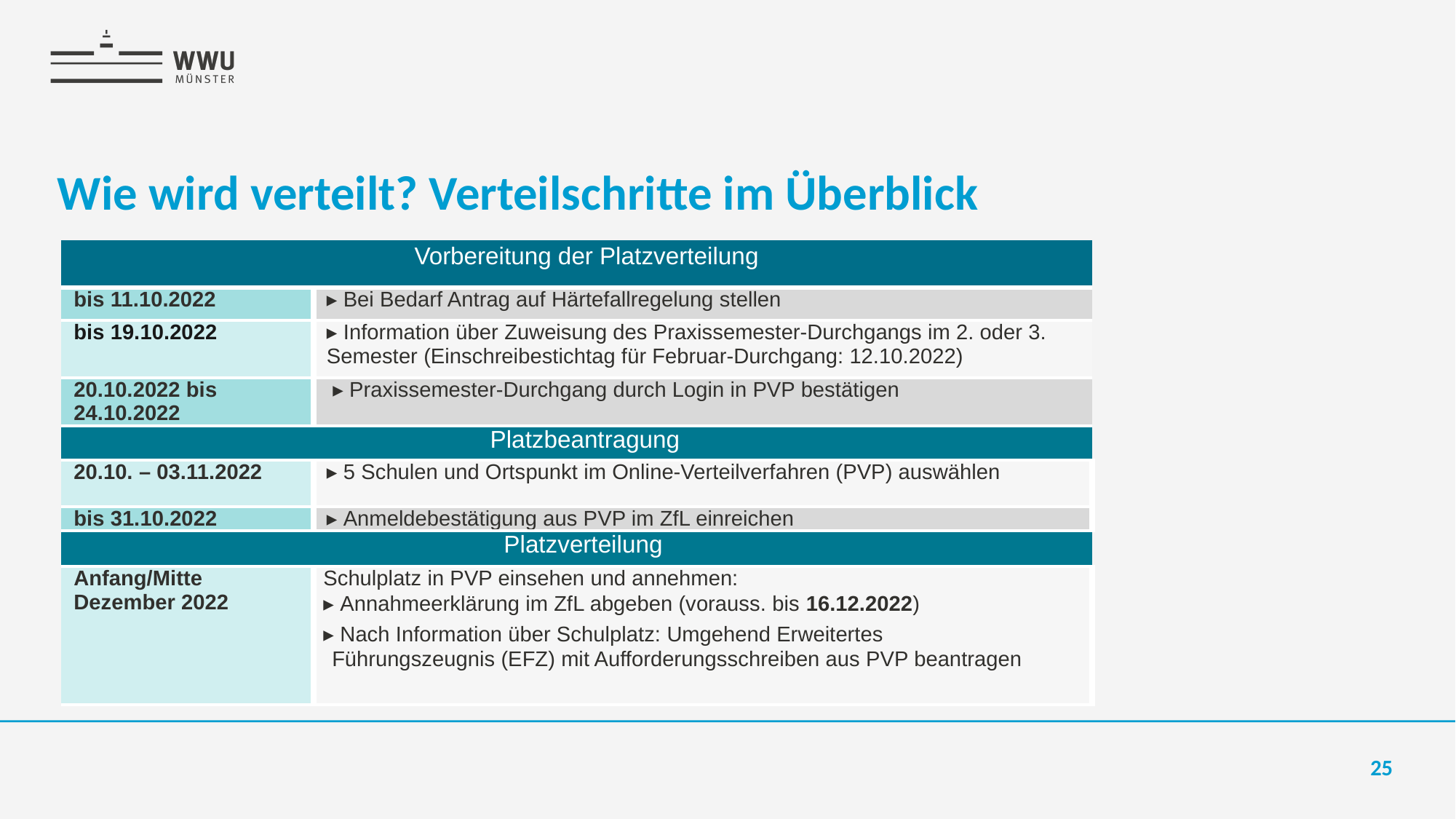

# Wie wird verteilt? Verteilschritte im Überblick
| Vorbereitung der Platzverteilung |  |
| --- | --- |
| bis 11.10.2022 | ▸ Bei Bedarf Antrag auf Härtefallregelung stellen |
| bis 19.10.2022 | ▸ Information über Zuweisung des Praxissemester-Durchgangs im 2. oder 3. Semester (Einschreibestichtag für Februar-Durchgang: 12.10.2022) |
| 20.10.2022 bis 24.10.2022 | ▸ Praxissemester-Durchgang durch Login in PVP bestätigen |
| Platzbeantragung |  |
| 20.10. – 03.11.2022 | ▸ 5 Schulen und Ortspunkt im Online-Verteilverfahren (PVP) auswählen |
| bis 31.10.2022 | ▸ Anmeldebestätigung aus PVP im ZfL einreichen |
| Platzverteilung |  |
| Anfang/Mitte Dezember 2022 | Schulplatz in PVP einsehen und annehmen: ▸ Annahmeerklärung im ZfL abgeben (vorauss. bis 16.12.2022) ▸ Nach Information über Schulplatz: Umgehend Erweitertes Führungszeugnis (EFZ) mit Aufforderungsschreiben aus PVP beantragen |
25